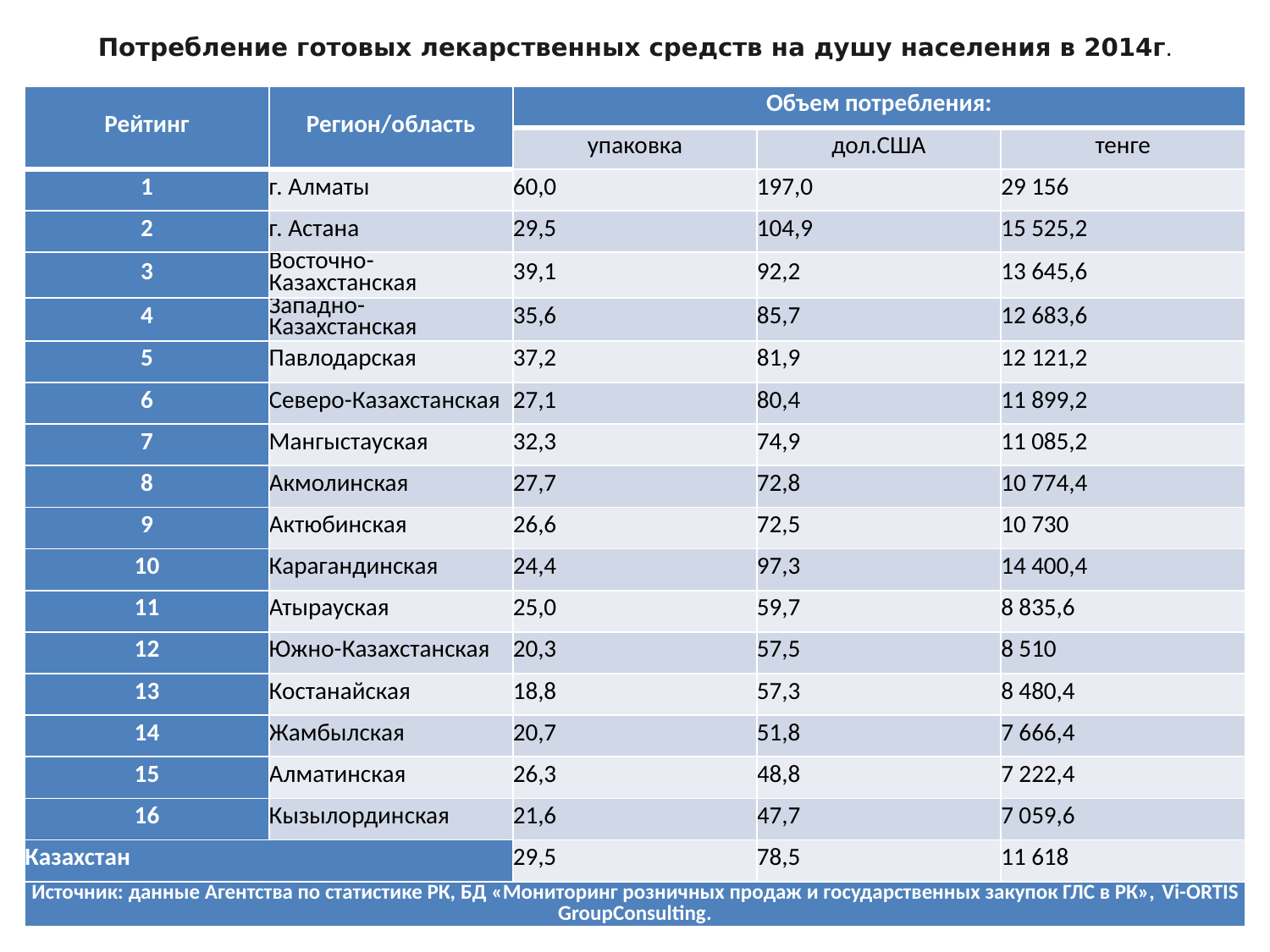

Потребление готовых лекарственных средств на душу населения в 2014г.
| Рейтинг | Регион/область | Объем потребления: |  |  |
| --- | --- | --- | --- | --- |
|  |  | упаковка | дол.США | тенге |
| 1 | г. Алматы | 60,0 | 197,0 | 29 156 |
| 2 | г. Астана | 29,5 | 104,9 | 15 525,2 |
| 3 | Восточно-Казахстанская | 39,1 | 92,2 | 13 645,6 |
| 4 | Западно-Казахстанская | 35,6 | 85,7 | 12 683,6 |
| 5 | Павлодарская | 37,2 | 81,9 | 12 121,2 |
| 6 | Северо-Казахстанская | 27,1 | 80,4 | 11 899,2 |
| 7 | Мангыстауская | 32,3 | 74,9 | 11 085,2 |
| 8 | Акмолинская | 27,7 | 72,8 | 10 774,4 |
| 9 | Актюбинская | 26,6 | 72,5 | 10 730 |
| 10 | Карагандинская | 24,4 | 97,3 | 14 400,4 |
| 11 | Атырауская | 25,0 | 59,7 | 8 835,6 |
| 12 | Южно-Казахстанская | 20,3 | 57,5 | 8 510 |
| 13 | Костанайская | 18,8 | 57,3 | 8 480,4 |
| 14 | Жамбылская | 20,7 | 51,8 | 7 666,4 |
| 15 | Алматинская | 26,3 | 48,8 | 7 222,4 |
| 16 | Кызылординская | 21,6 | 47,7 | 7 059,6 |
| Казахстан |  | 29,5 | 78,5 | 11 618 |
| Источник: данные Агентства по статистике РК, БД «Мониторинг розничных продаж и государственных закупок ГЛС в РК», Vi-ORTIS GroupConsulting. |  |  |  |  |